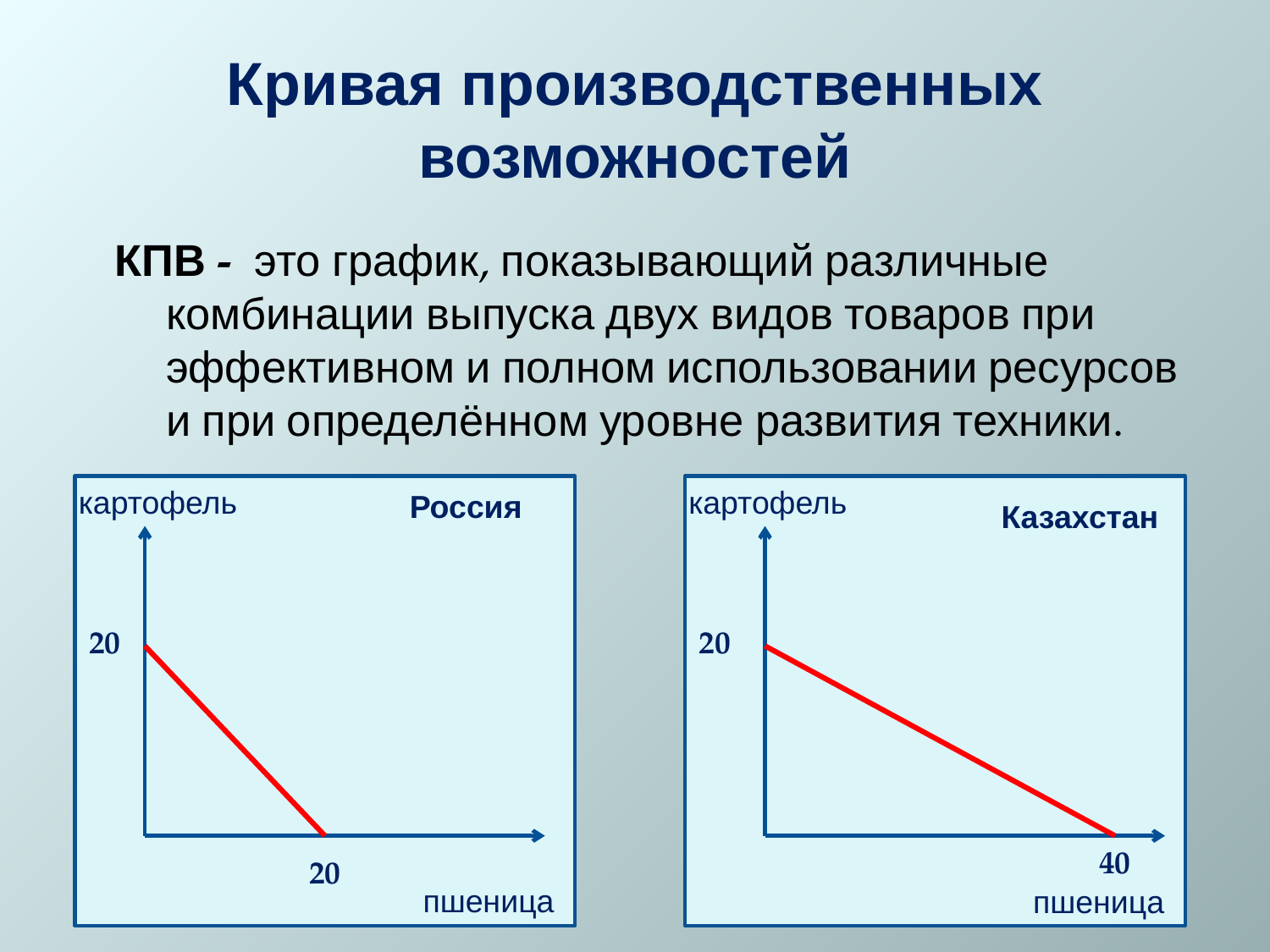

# Кривая производственных возможностей
КПВ -  это график, показывающий различные комбинации выпуска двух видов товаров при эффективном и полном использовании ресурсов и при определённом уровне развития техники.

картофель
Россия
20
20
пшеница

картофель
Казахстан
20
40
пшеница